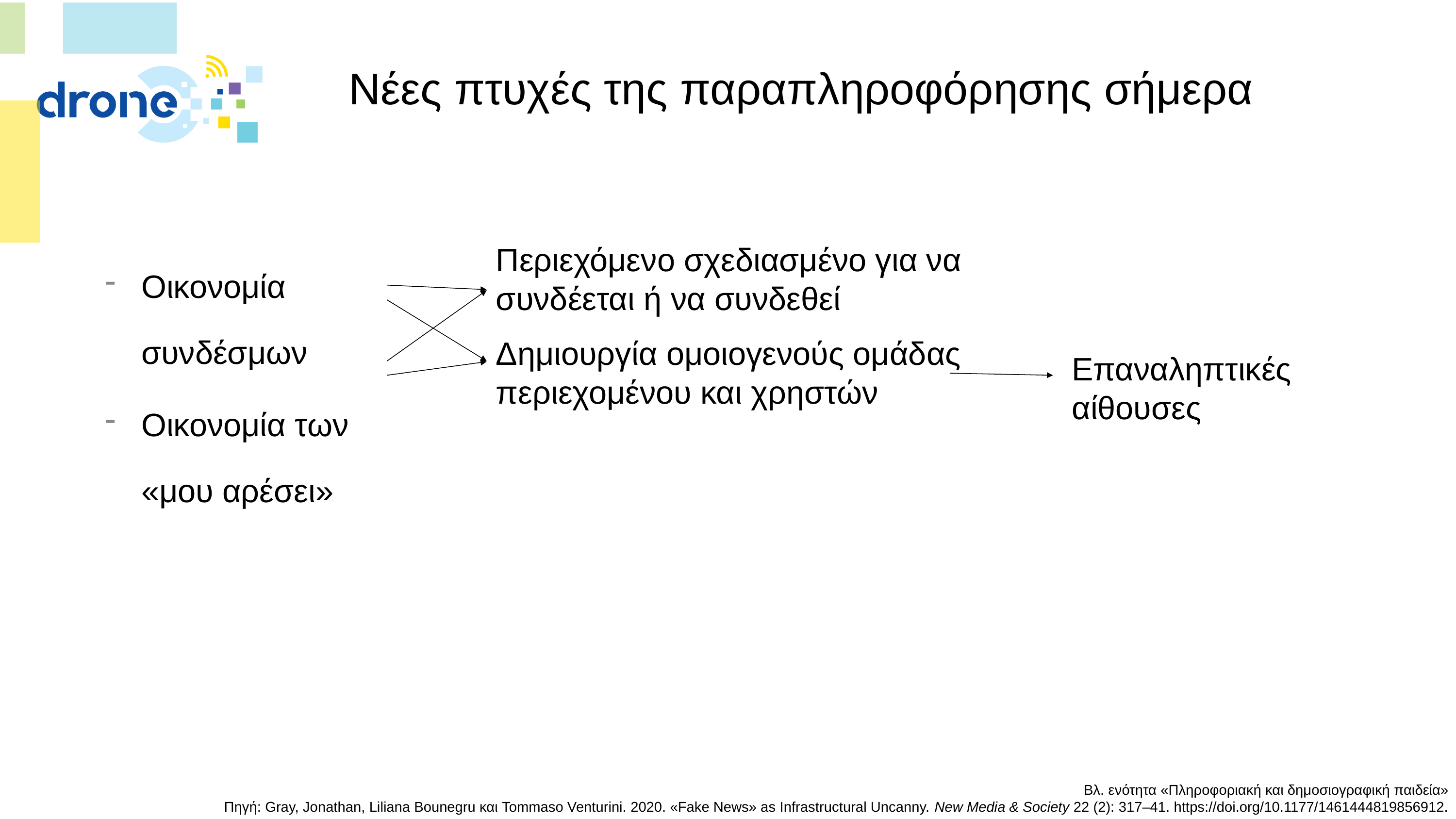

# Νέες πτυχές της παραπληροφόρησης σήμερα

Οικονομία συνδέσμων
Οικονομία των «μου αρέσει»
Περιεχόμενο σχεδιασμένο για να συνδέεται ή να συνδεθεί
Δημιουργία ομοιογενούς ομάδας περιεχομένου και χρηστών
Επαναληπτικές αίθουσες
Βλ. ενότητα «Πληροφοριακή και δημοσιογραφική παιδεία»
Πηγή: Gray, Jonathan, Liliana Bounegru και Tommaso Venturini. 2020. «Fake News» as Infrastructural Uncanny. New Media & Society 22 (2): 317–41. https://doi.org/10.1177/1461444819856912.